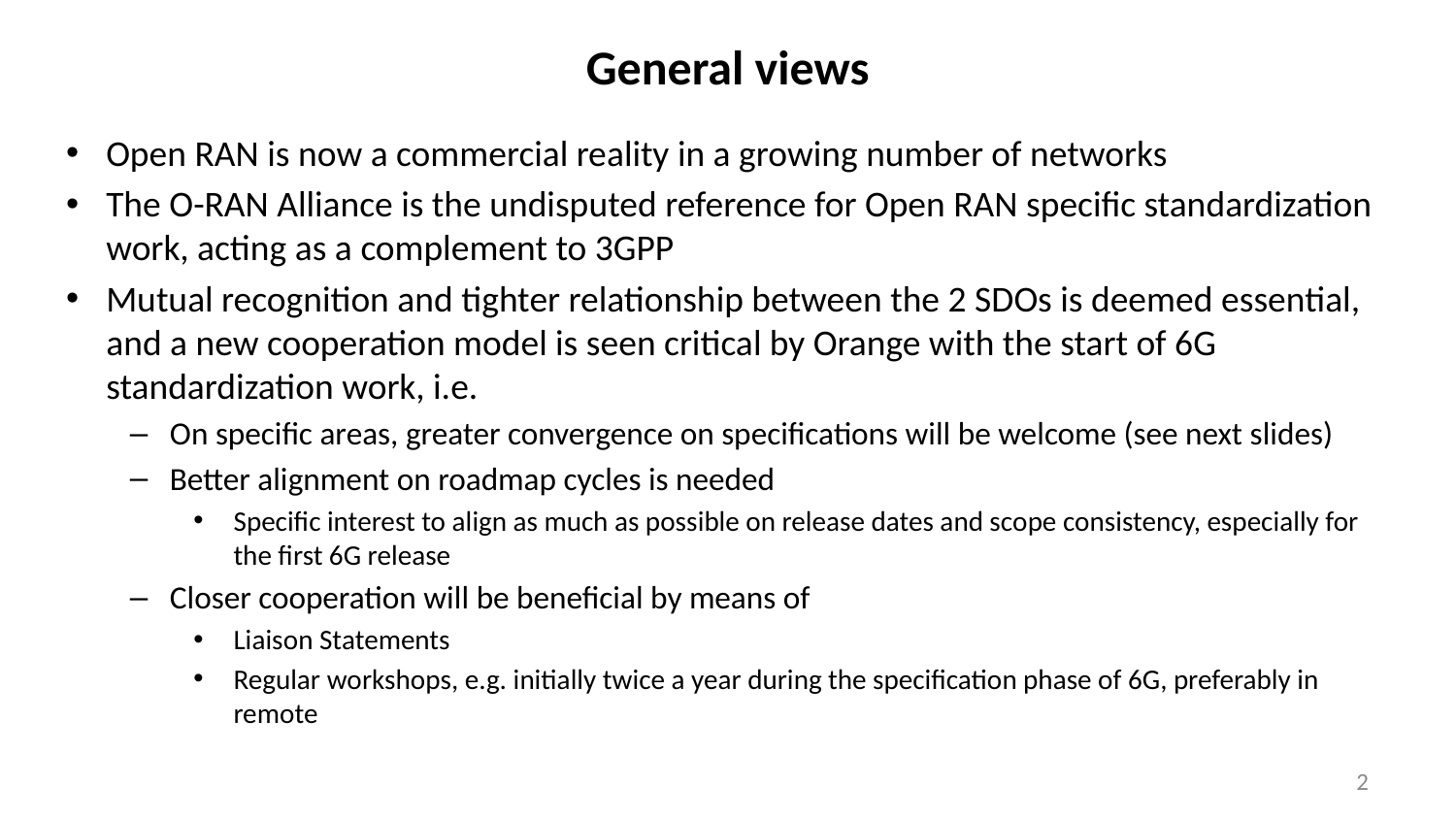

# General views
Open RAN is now a commercial reality in a growing number of networks
The O-RAN Alliance is the undisputed reference for Open RAN specific standardization work, acting as a complement to 3GPP
Mutual recognition and tighter relationship between the 2 SDOs is deemed essential, and a new cooperation model is seen critical by Orange with the start of 6G standardization work, i.e.
On specific areas, greater convergence on specifications will be welcome (see next slides)
Better alignment on roadmap cycles is needed
Specific interest to align as much as possible on release dates and scope consistency, especially for the first 6G release
Closer cooperation will be beneficial by means of
Liaison Statements
Regular workshops, e.g. initially twice a year during the specification phase of 6G, preferably in remote

2